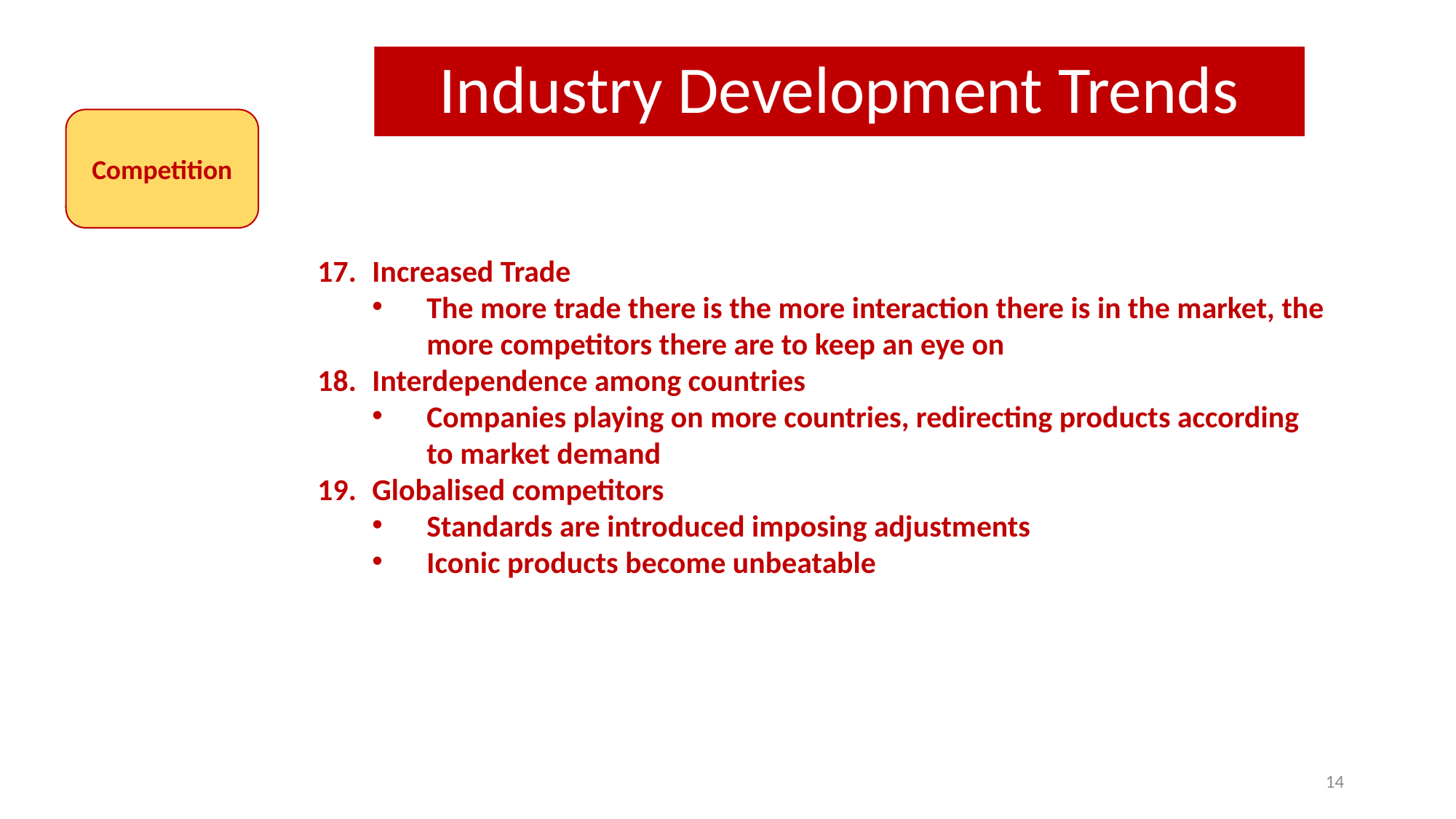

# Industry Development Trends
Competition
Increased Trade
The more trade there is the more interaction there is in the market, the more competitors there are to keep an eye on
Interdependence among countries
Companies playing on more countries, redirecting products according to market demand
Globalised competitors
Standards are introduced imposing adjustments
Iconic products become unbeatable

14